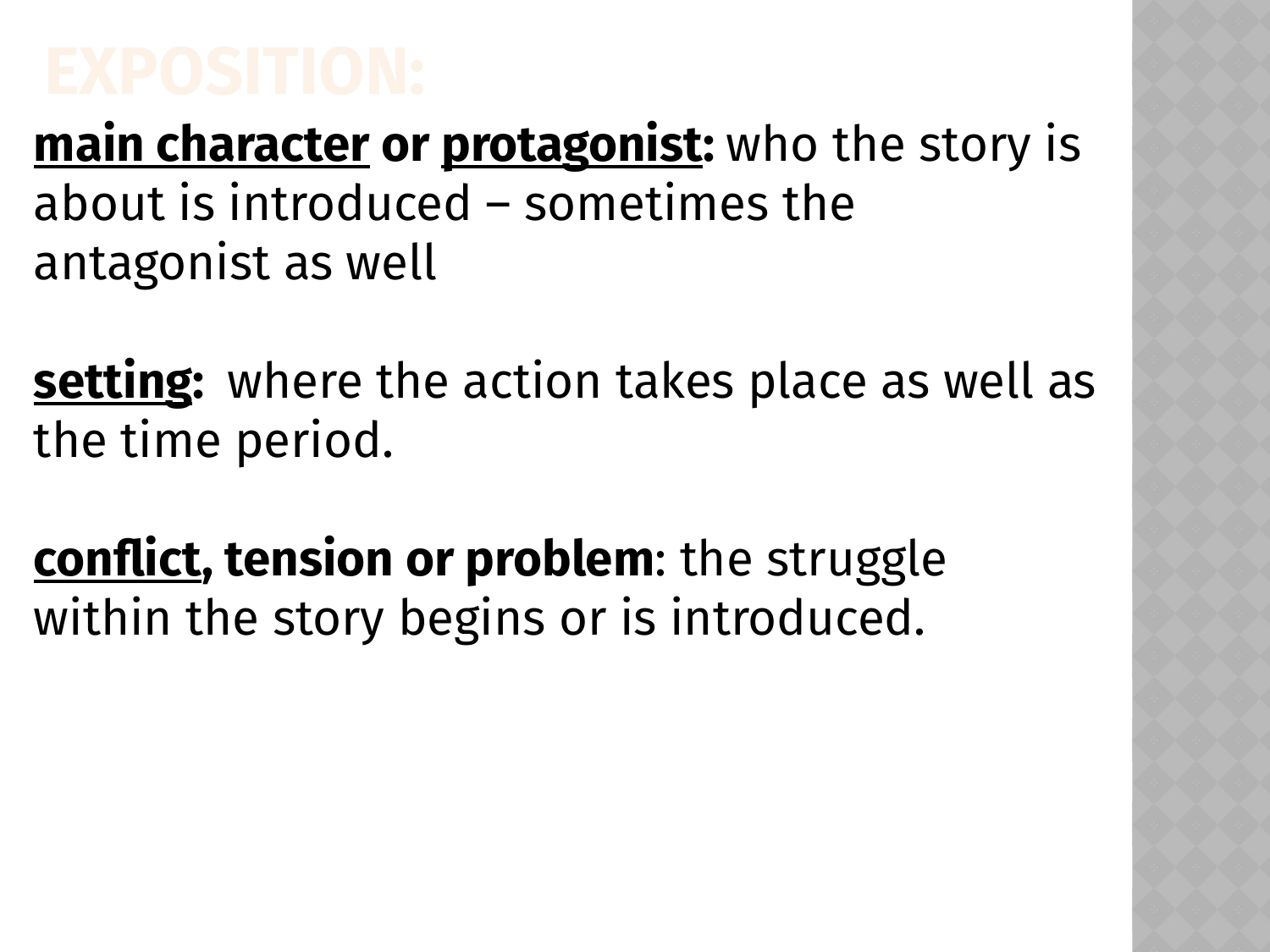

Exposition:
main character or protagonist: who the story is about is introduced – sometimes the antagonist as well

setting:  where the action takes place as well as the time period.

conflict, tension or problem: the struggle within the story begins or is introduced.